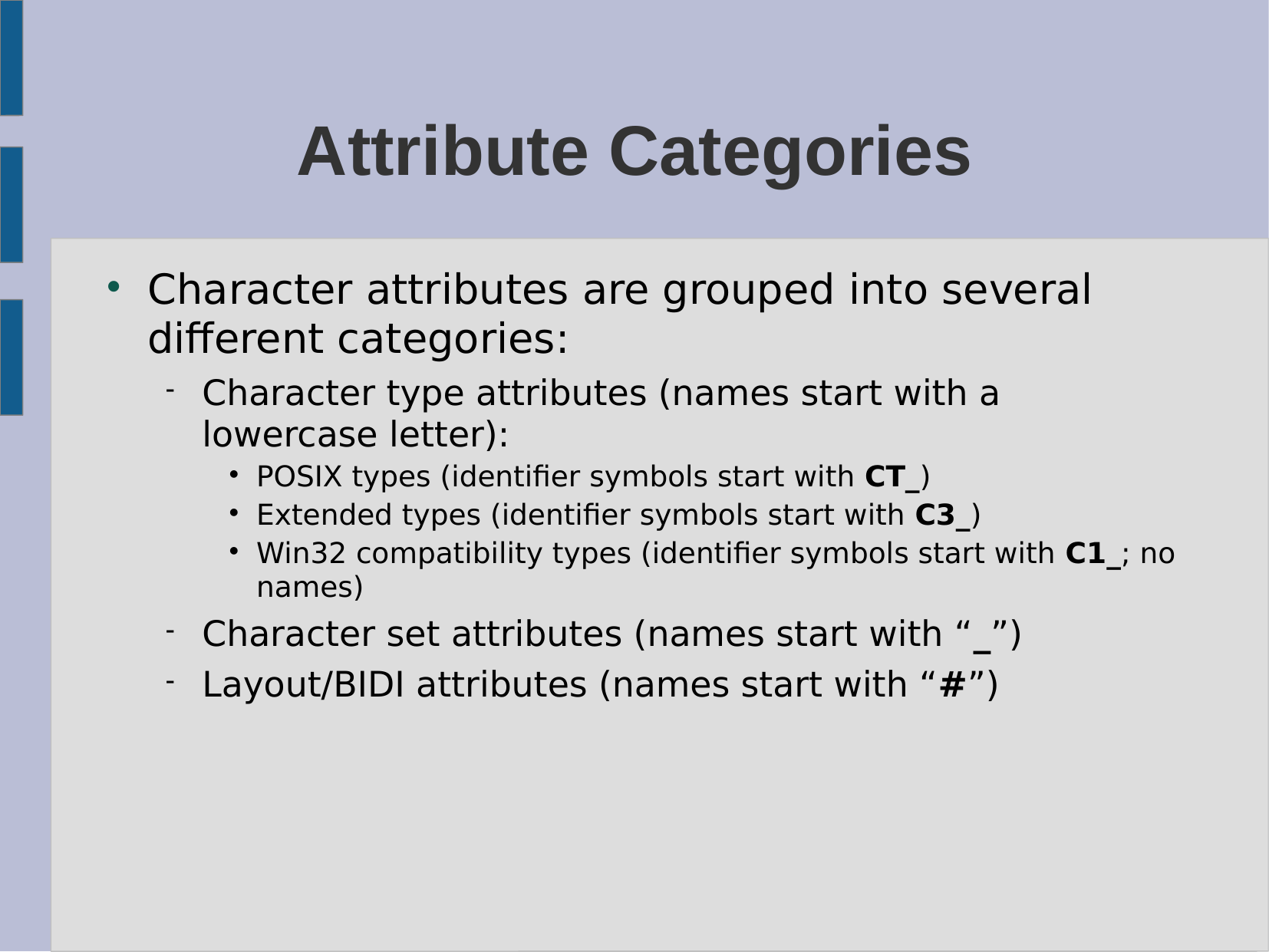

# Attribute Categories
Character attributes are grouped into several different categories:
Character type attributes (names start with a lowercase letter):
POSIX types (identifier symbols start with CT_)
Extended types (identifier symbols start with C3_)
Win32 compatibility types (identifier symbols start with C1_; no names)
Character set attributes (names start with “_”)
Layout/BIDI attributes (names start with “#”)